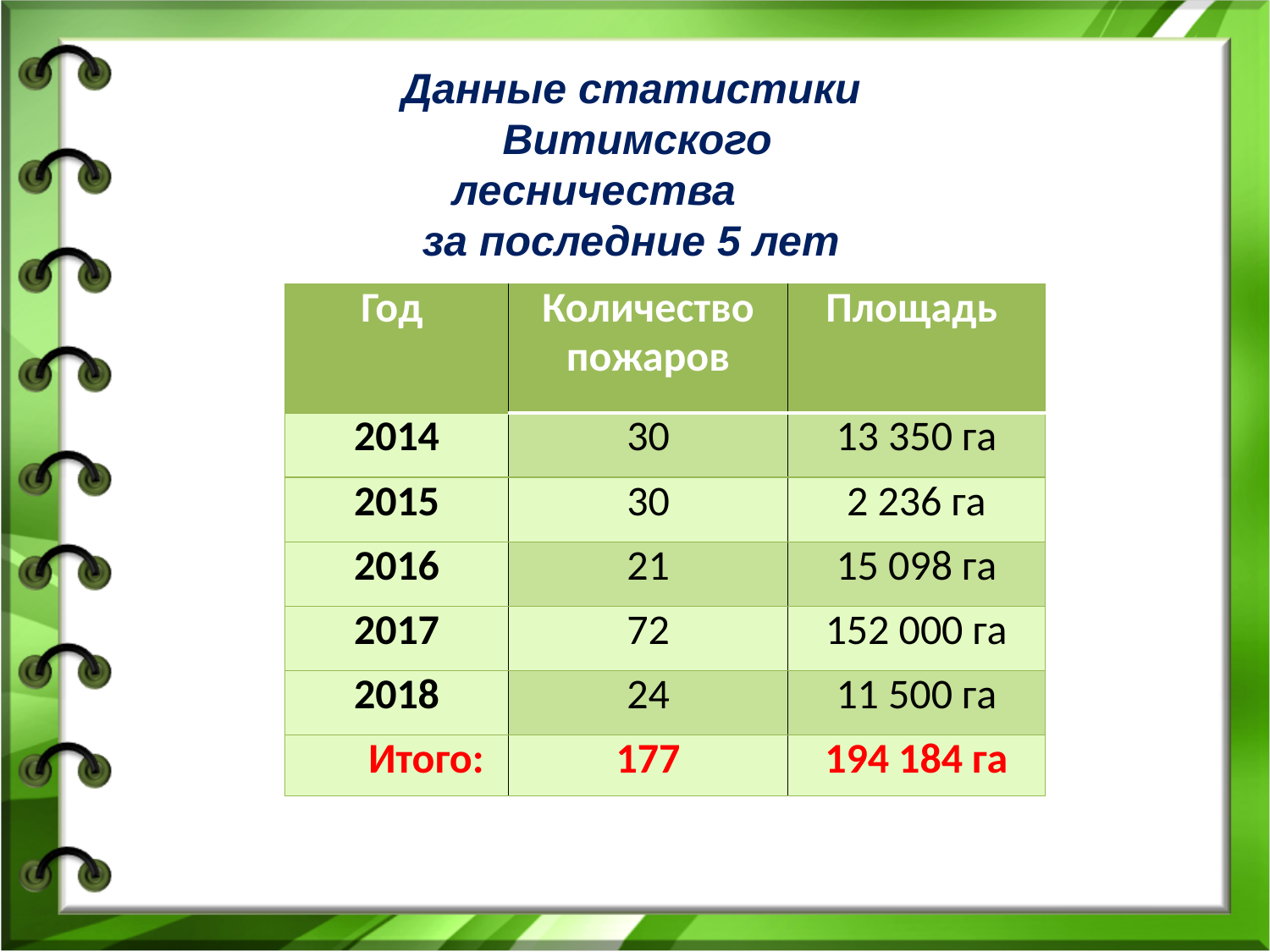

Данные статистики
 Витимского лесничества
за последние 5 лет

| Год | Количество пожаров | Площадь |
| --- | --- | --- |
| 2014 | 30 | 13 350 га |
| 2015 | 30 | 2 236 га |
| 2016 | 21 | 15 098 га |
| 2017 | 72 | 152 000 га |
| 2018 | 24 | 11 500 га |
| Итого: | 177 | 194 184 га |